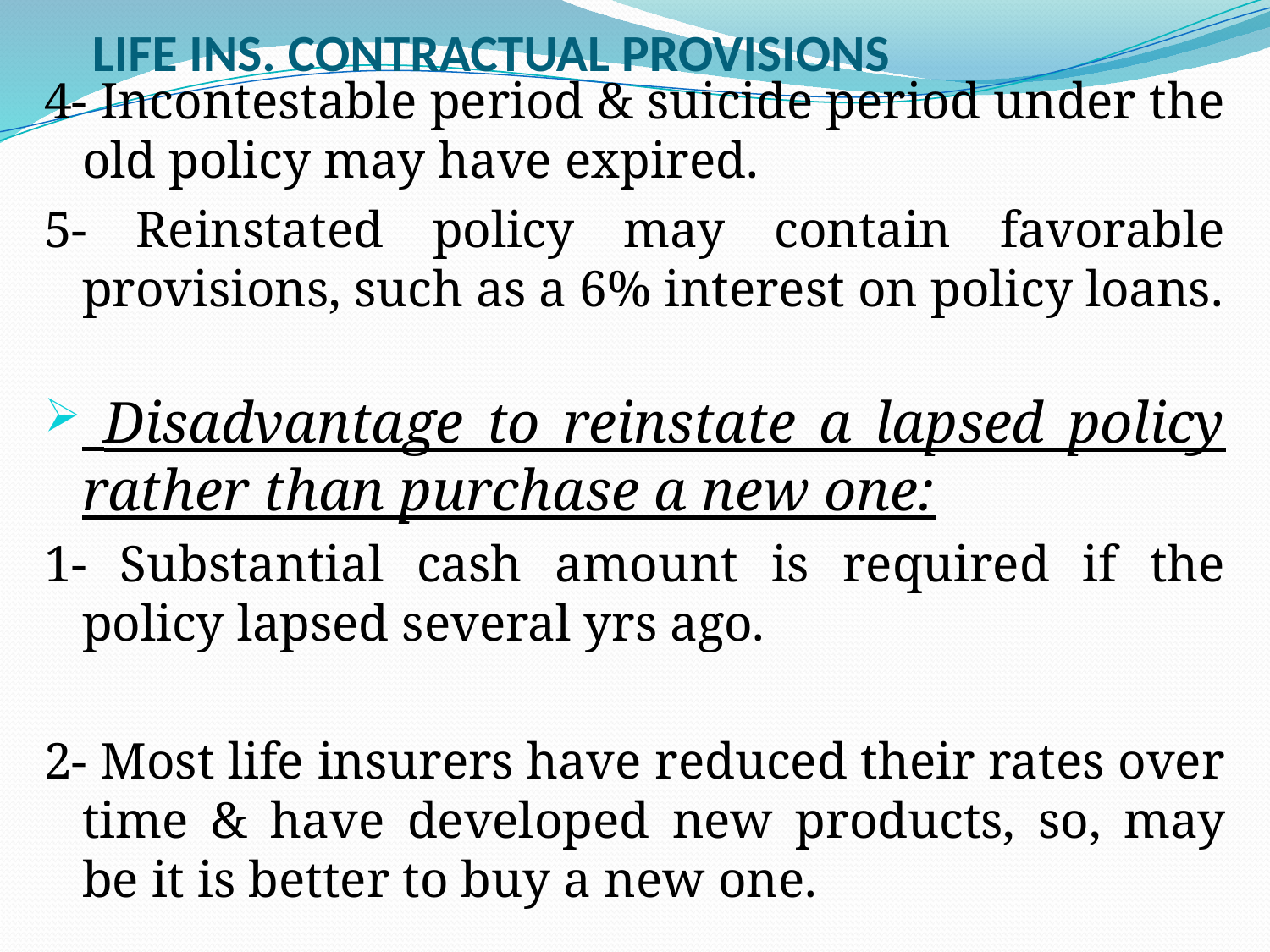

# LIFE INS. CONTRACTUAL PROVISIONS
4- Incontestable period & suicide period under the old policy may have expired.
5- Reinstated policy may contain favorable provisions, such as a 6% interest on policy loans.

 Disadvantage to reinstate a lapsed policy rather than purchase a new one:
1- Substantial cash amount is required if the policy lapsed several yrs ago.

2- Most life insurers have reduced their rates over time & have developed new products, so, may be it is better to buy a new one.